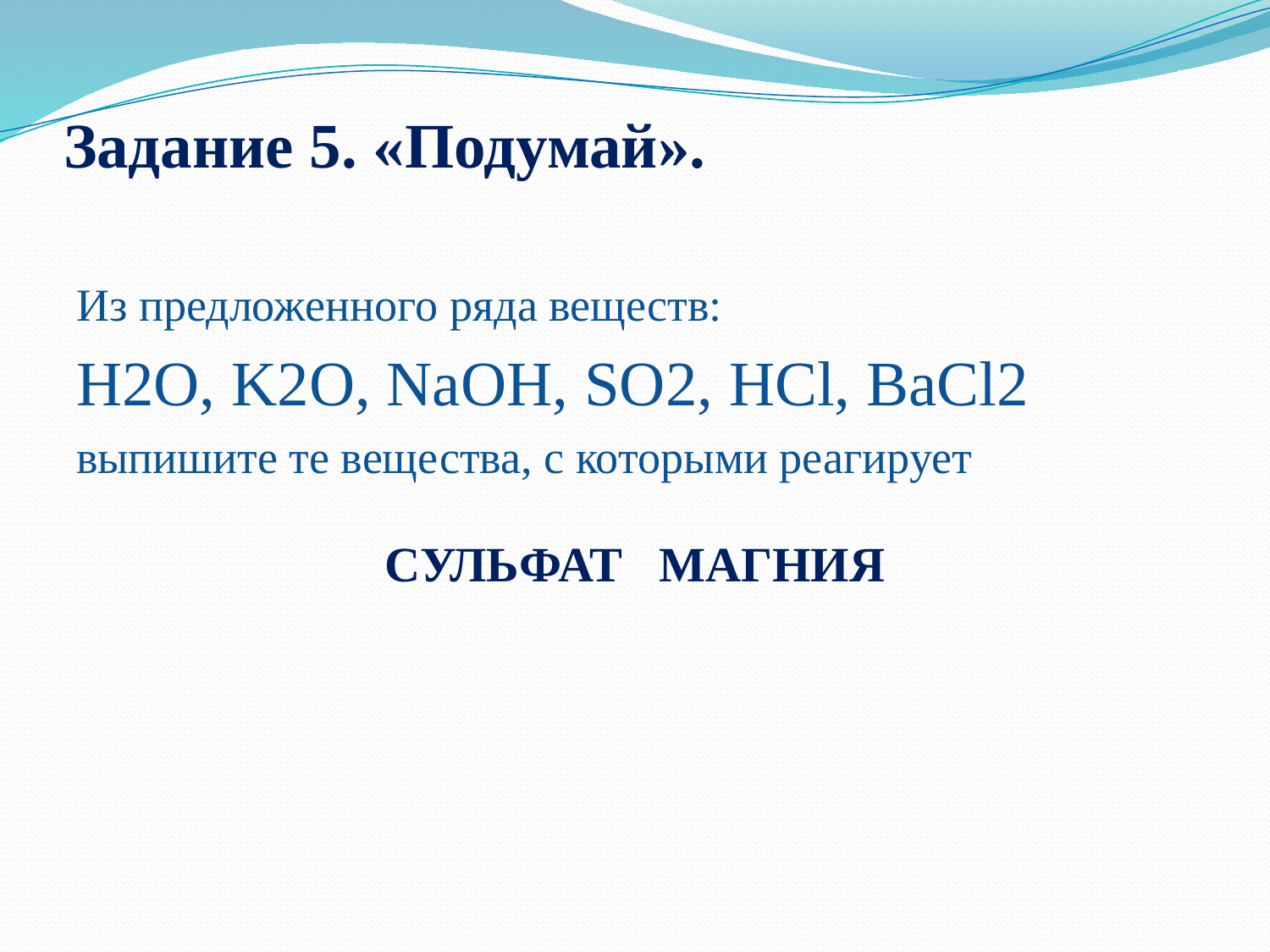

# Задание 5. «Подумай».
Из предложенного ряда веществ:
H2O, K2O, NaOH, SO2, HCl, BaCl2
выпишите те вещества, с которыми реагирует

СУЛЬФАТ   МАГНИЯ